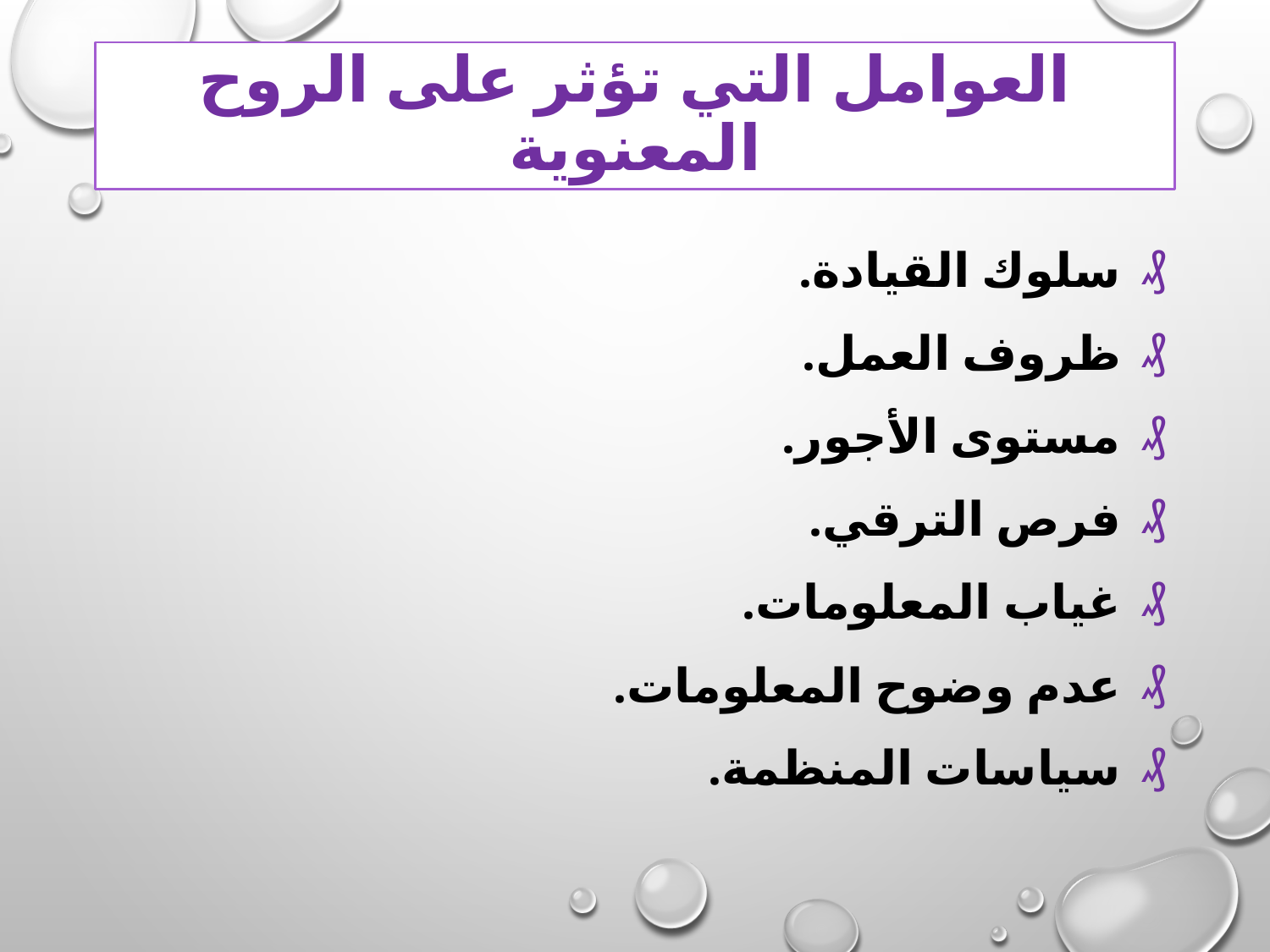

# العوامل التي تؤثر على الروح المعنوية
 سلوك القيادة.
 ظروف العمل.
 مستوى الأجور.
 فرص الترقي.
 غياب المعلومات.
 عدم وضوح المعلومات.
 سياسات المنظمة.